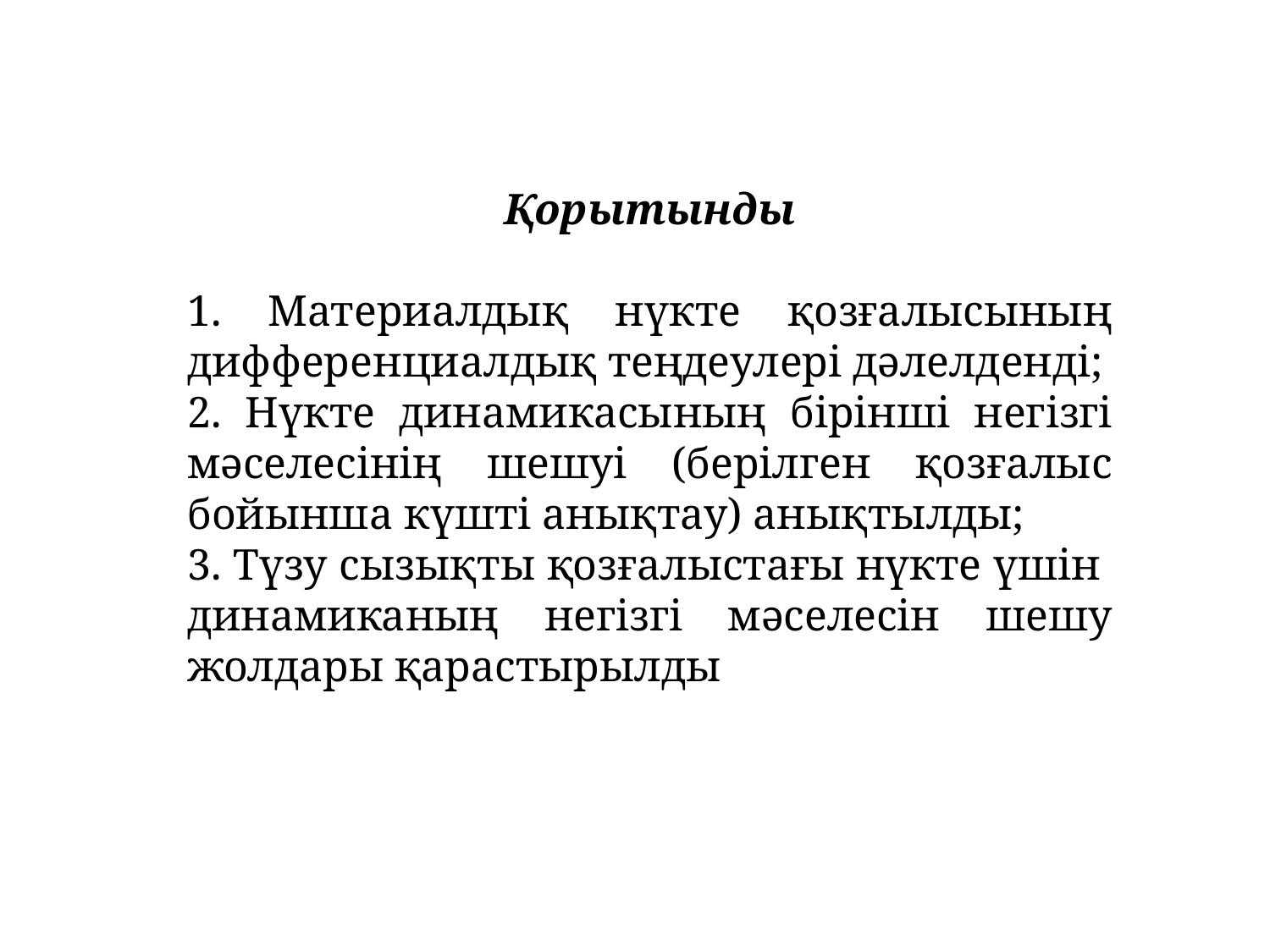

Қорытынды

1. Материалдық нүкте қозғалысының дифференциалдық теңдеулері дәлелденді;
2. Нүкте динамикасының бірінші негізгі мәселесінің шешуі (берілген қозғалыс бойынша күшті анықтау) анықтылды;
3. Түзу сызықты қозғалыстағы нүкте үшін  динамиканың негізгі мәселесін шешу жолдары қарастырылды